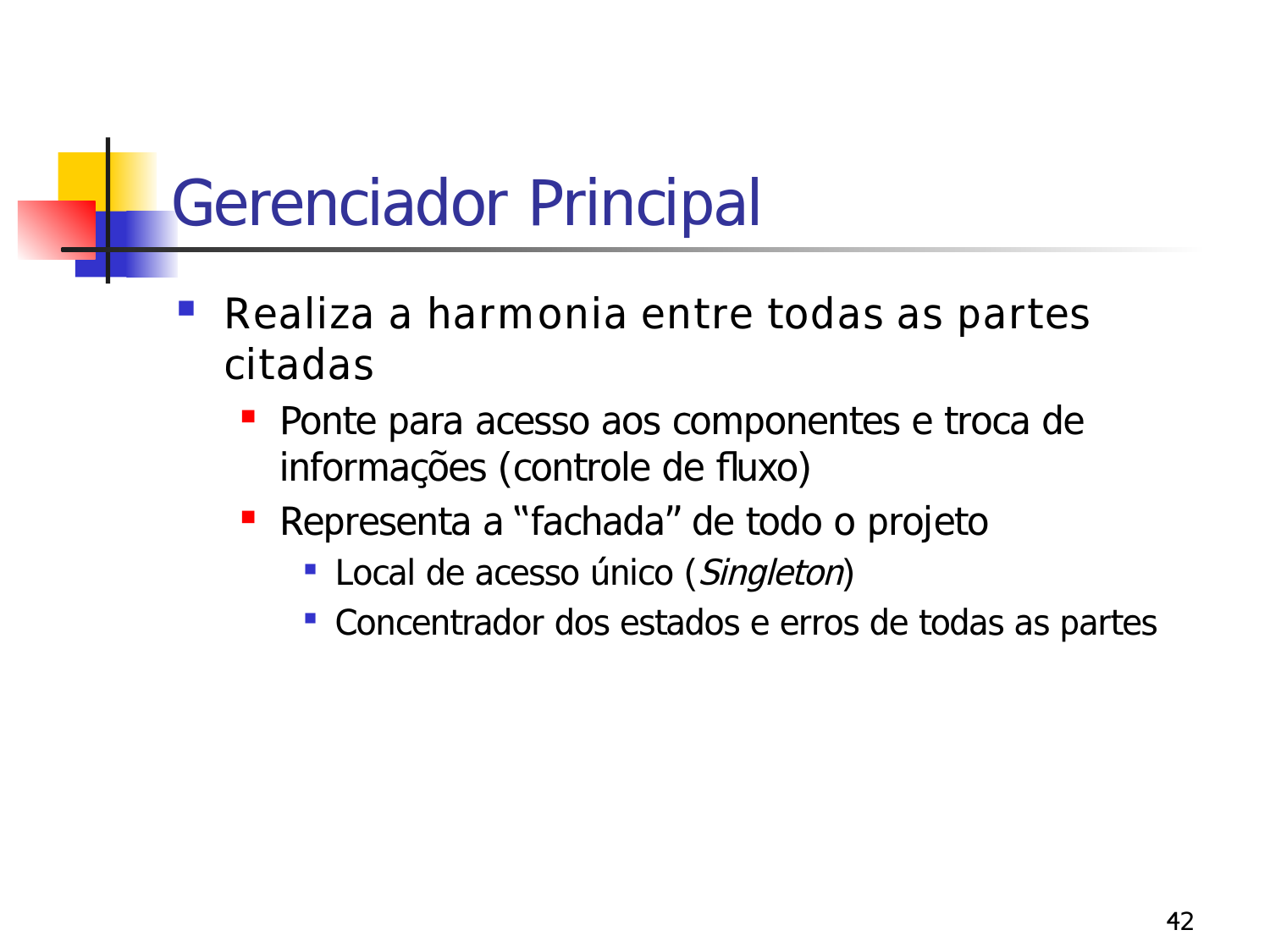

# Gerenciador Principal
Realiza a harmonia entre todas as partes citadas
Ponte para acesso aos componentes e troca de informações (controle de fluxo)
Representa a “fachada” de todo o projeto
Local de acesso único (Singleton)
Concentrador dos estados e erros de todas as partes

42